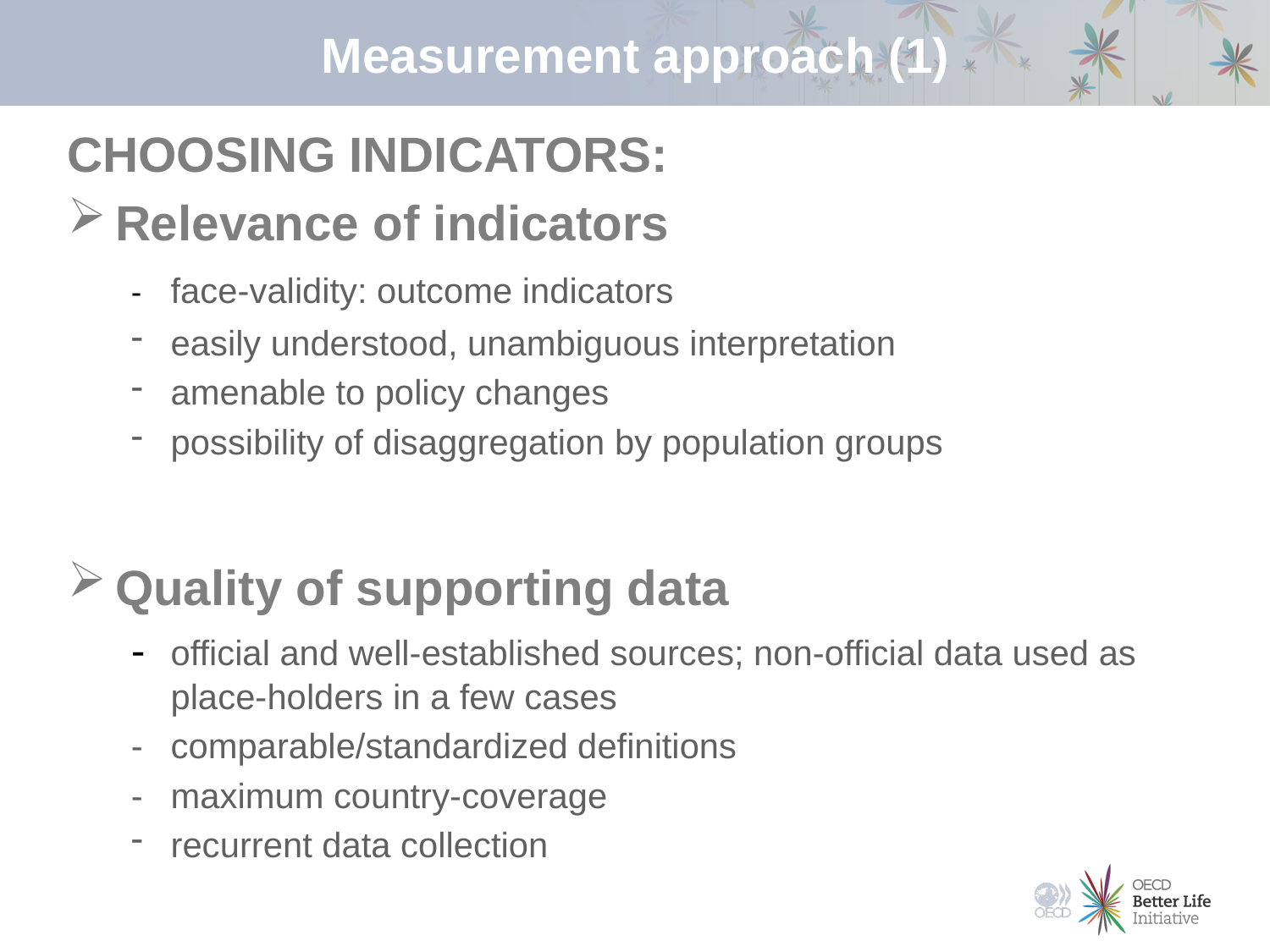

# Measurement approach (1)
CHOOSING INDICATORS:
Relevance of indicators
-	face-validity: outcome indicators
easily understood, unambiguous interpretation
amenable to policy changes
possibility of disaggregation by population groups

Quality of supporting data
-	official and well-established sources; non-official data used as place-holders in a few cases
-	comparable/standardized definitions
-	maximum country-coverage
recurrent data collection